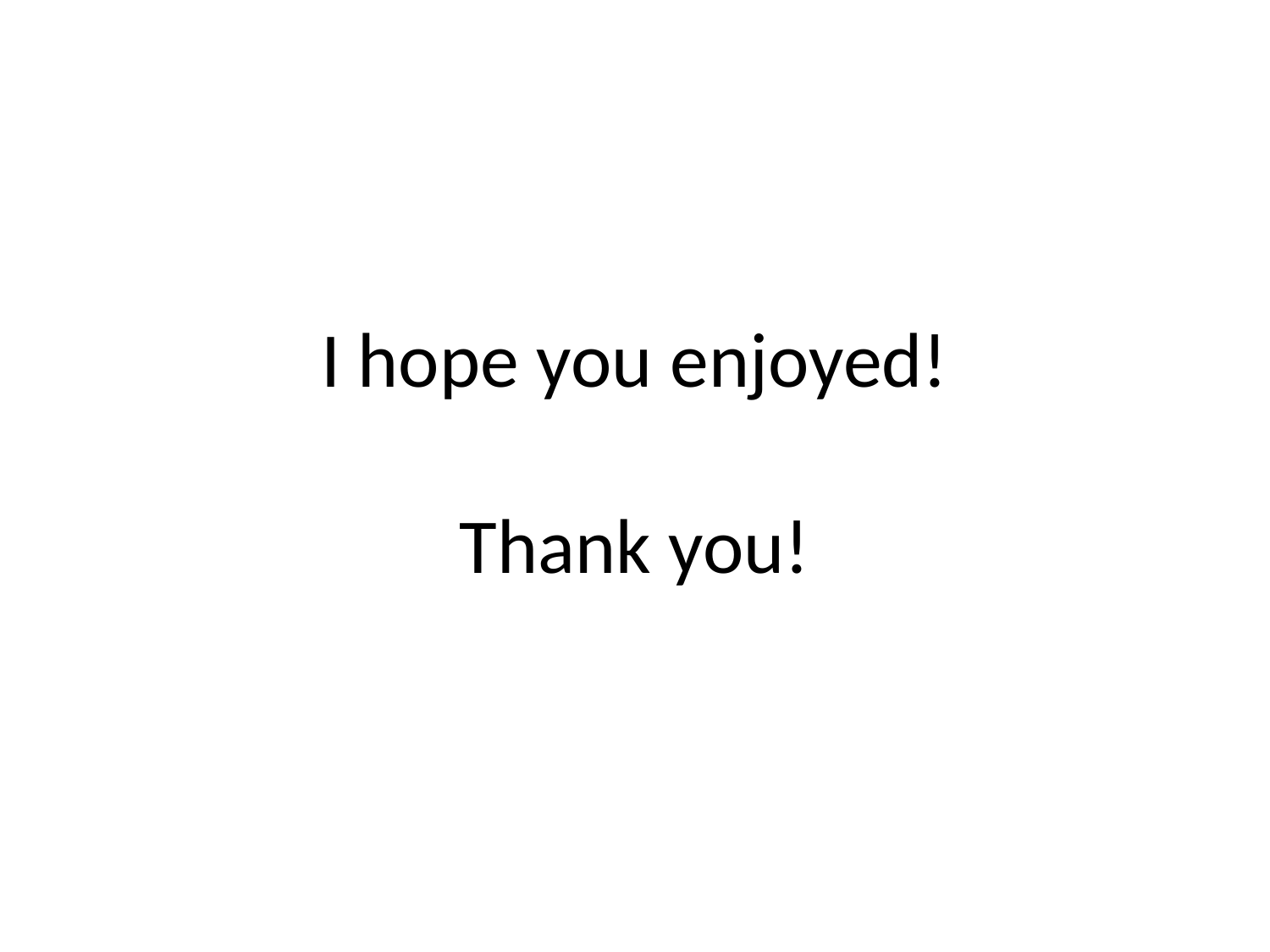

# I hope you enjoyed!

Thank you!